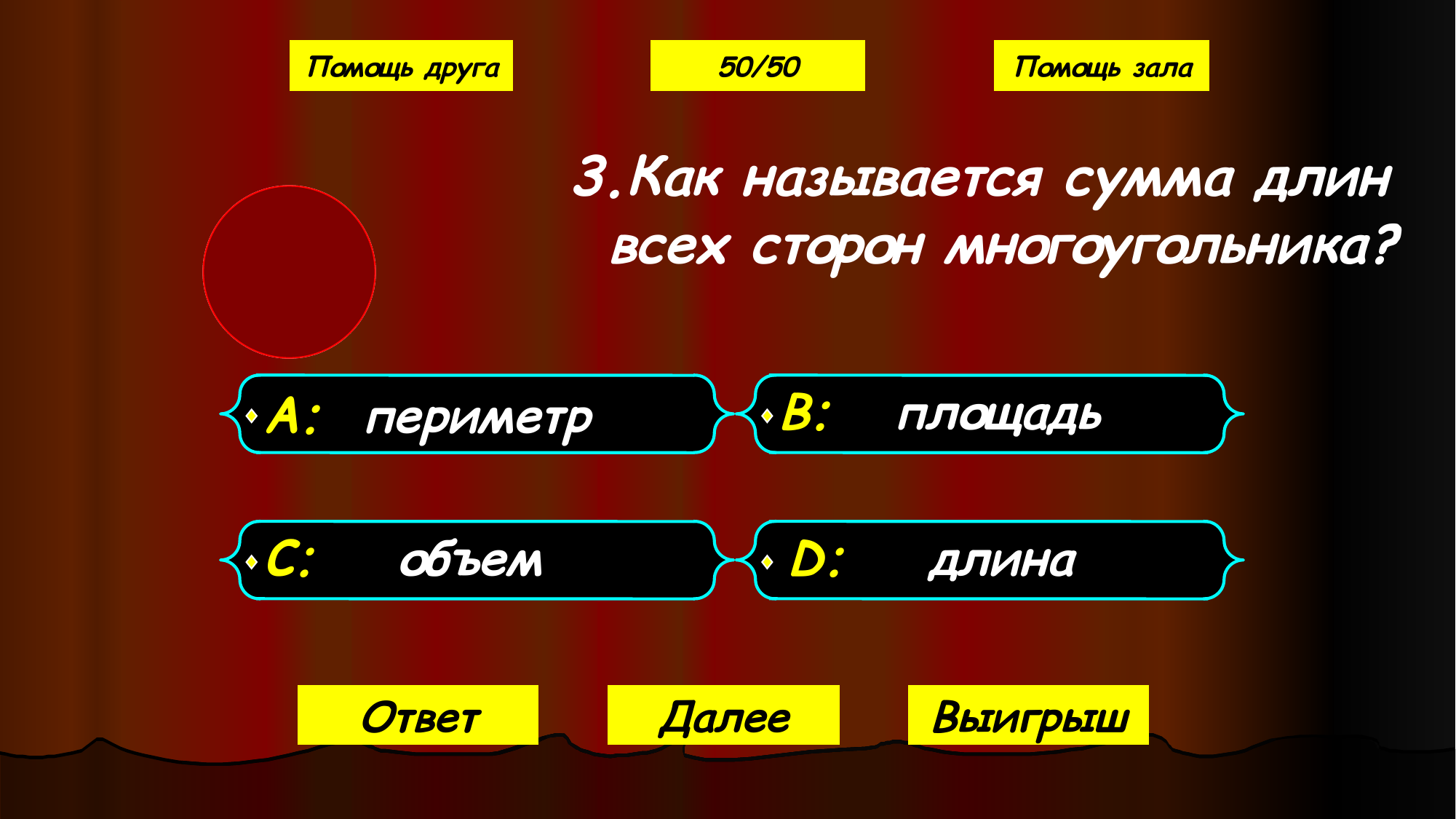

Помощь друга
50/50
Помощь зала
 3.Как называется сумма длин всех сторон многоугольника?

А:  периметр

В:   площадь

С:      объем

D:    длина

Ответ
Далее
Выигрыш